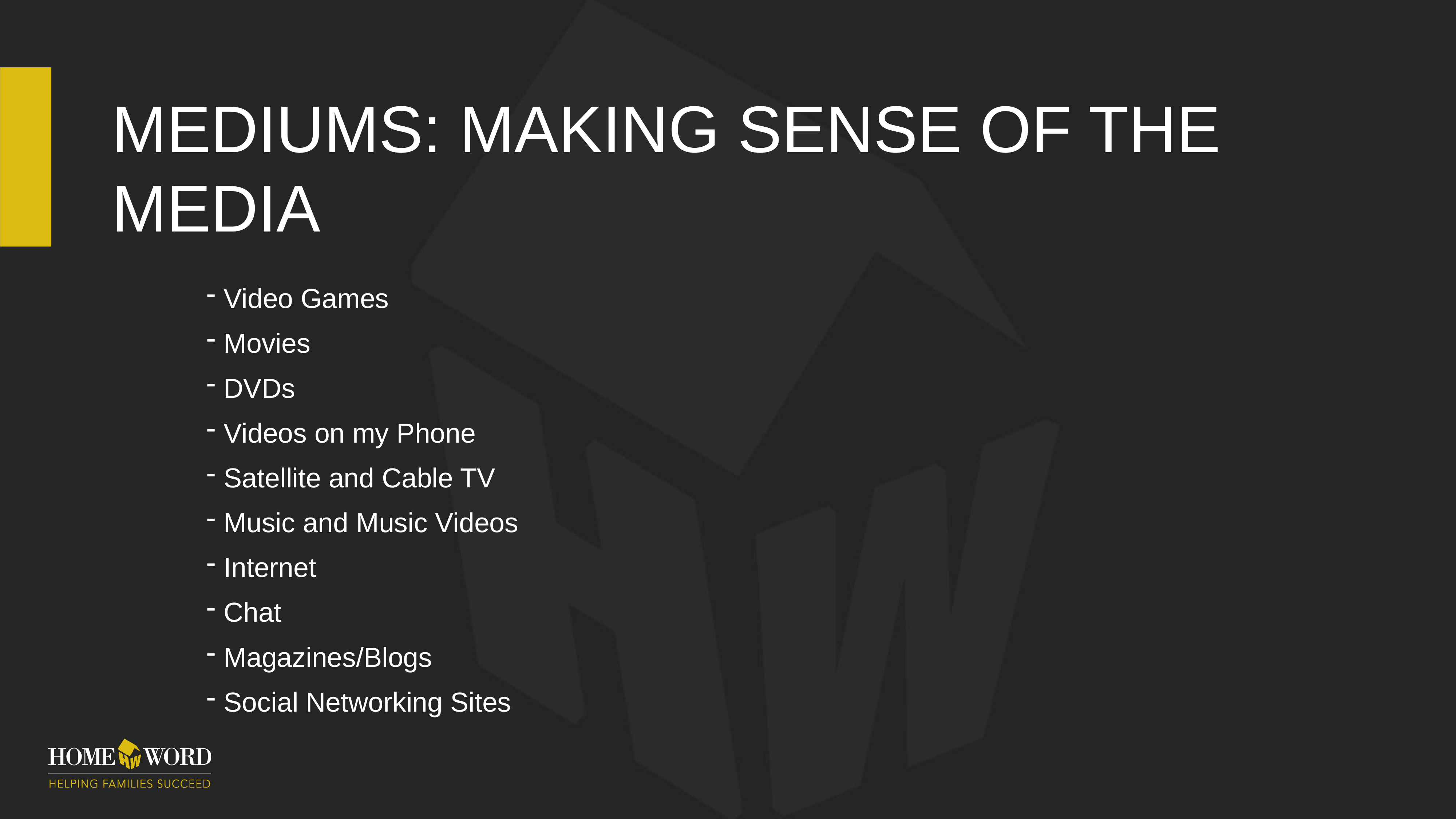

# Mediums: Making Sense of the Media
Video Games
Movies
DVDs
Videos on my Phone
Satellite and Cable TV
Music and Music Videos
Internet
Chat
Magazines/Blogs
Social Networking Sites